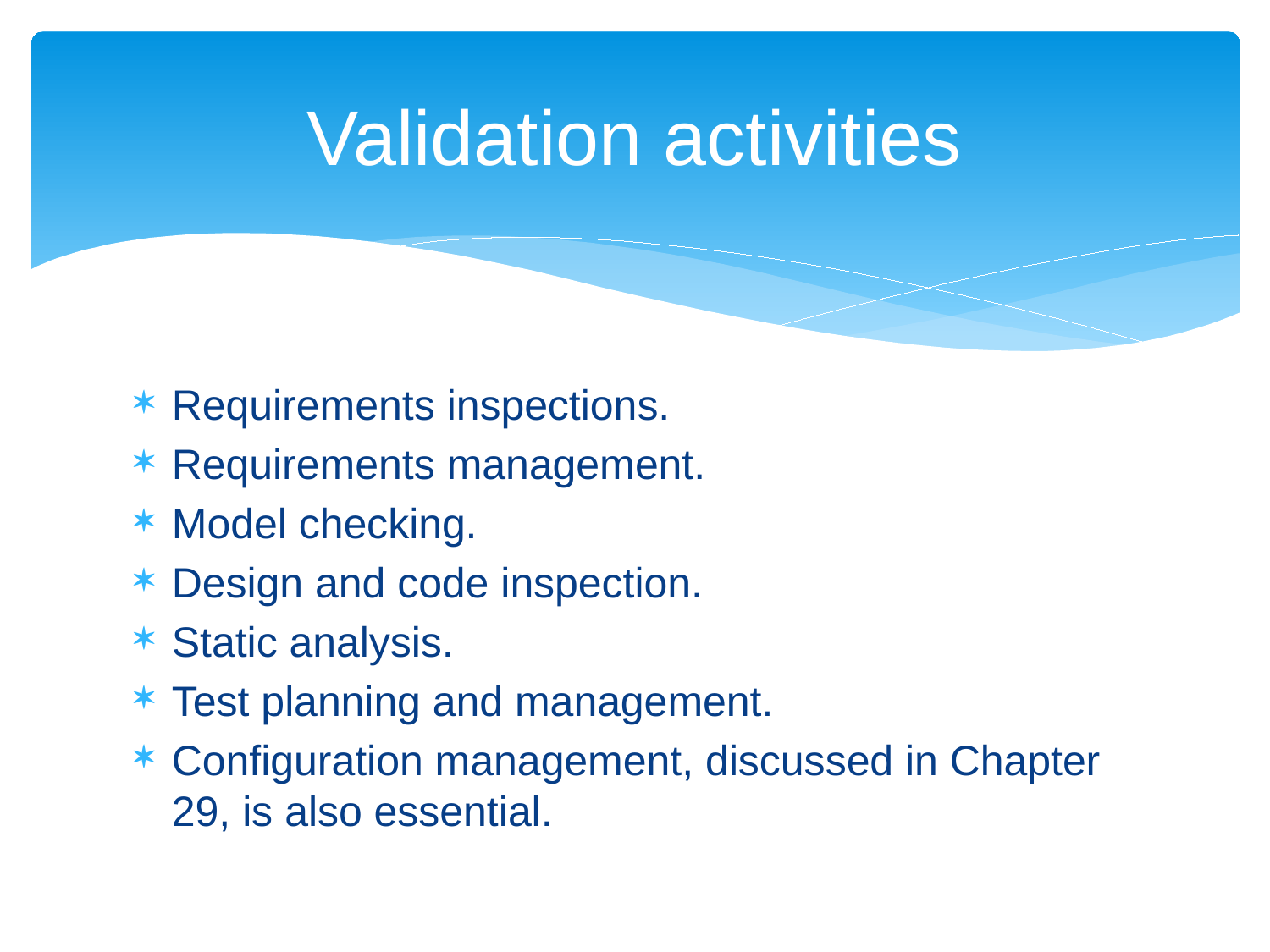

# Validation activities
Requirements inspections.
Requirements management.
Model checking.
Design and code inspection.
Static analysis.
Test planning and management.
Configuration management, discussed in Chapter 29, is also essential.